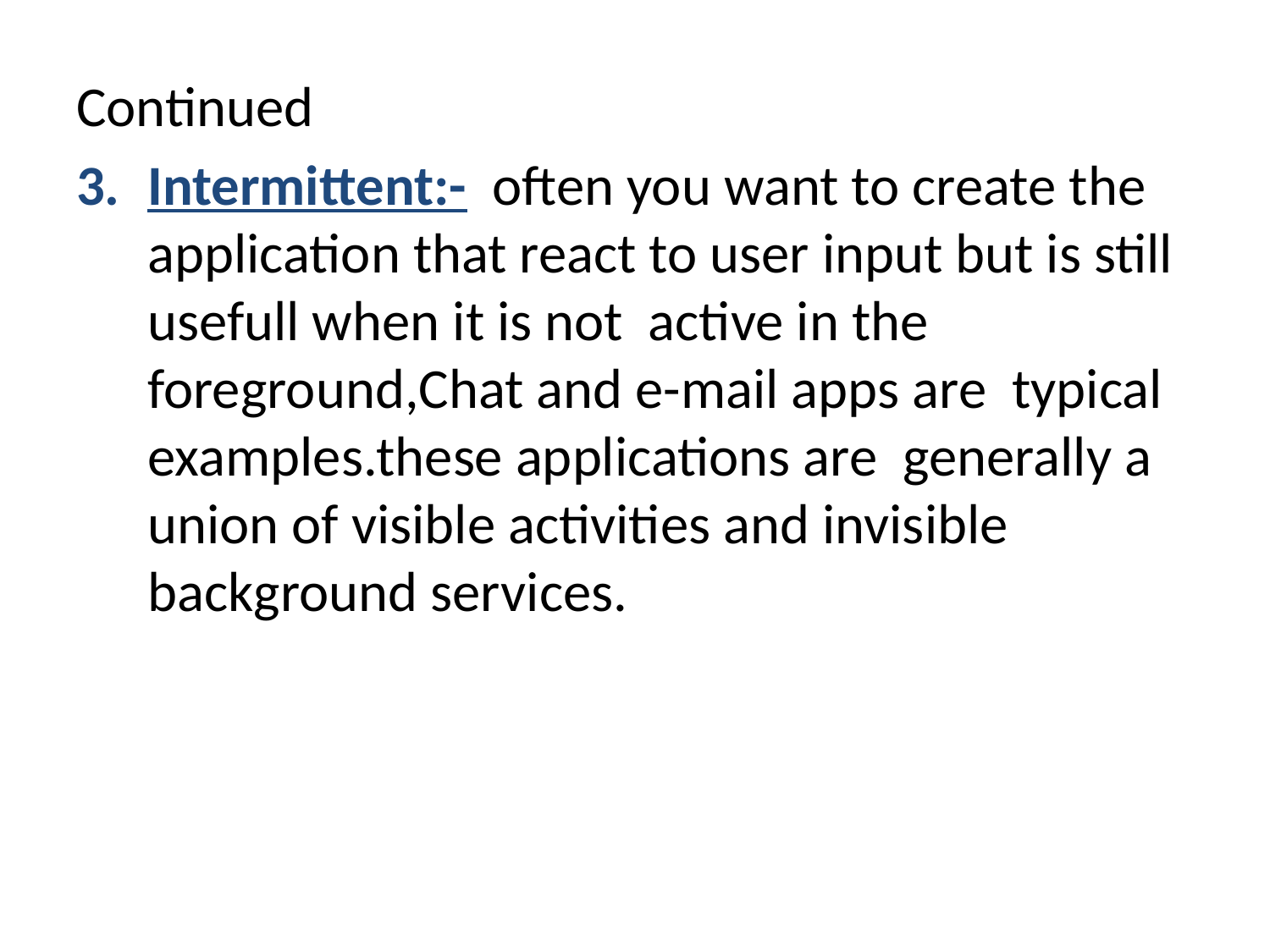

Continued
Intermittent:-  often you want to create the application that react to user input but is still usefull when it is not  active in the foreground,Chat and e-mail apps are  typical examples.these applications are  generally a  union of visible activities and invisible background services.